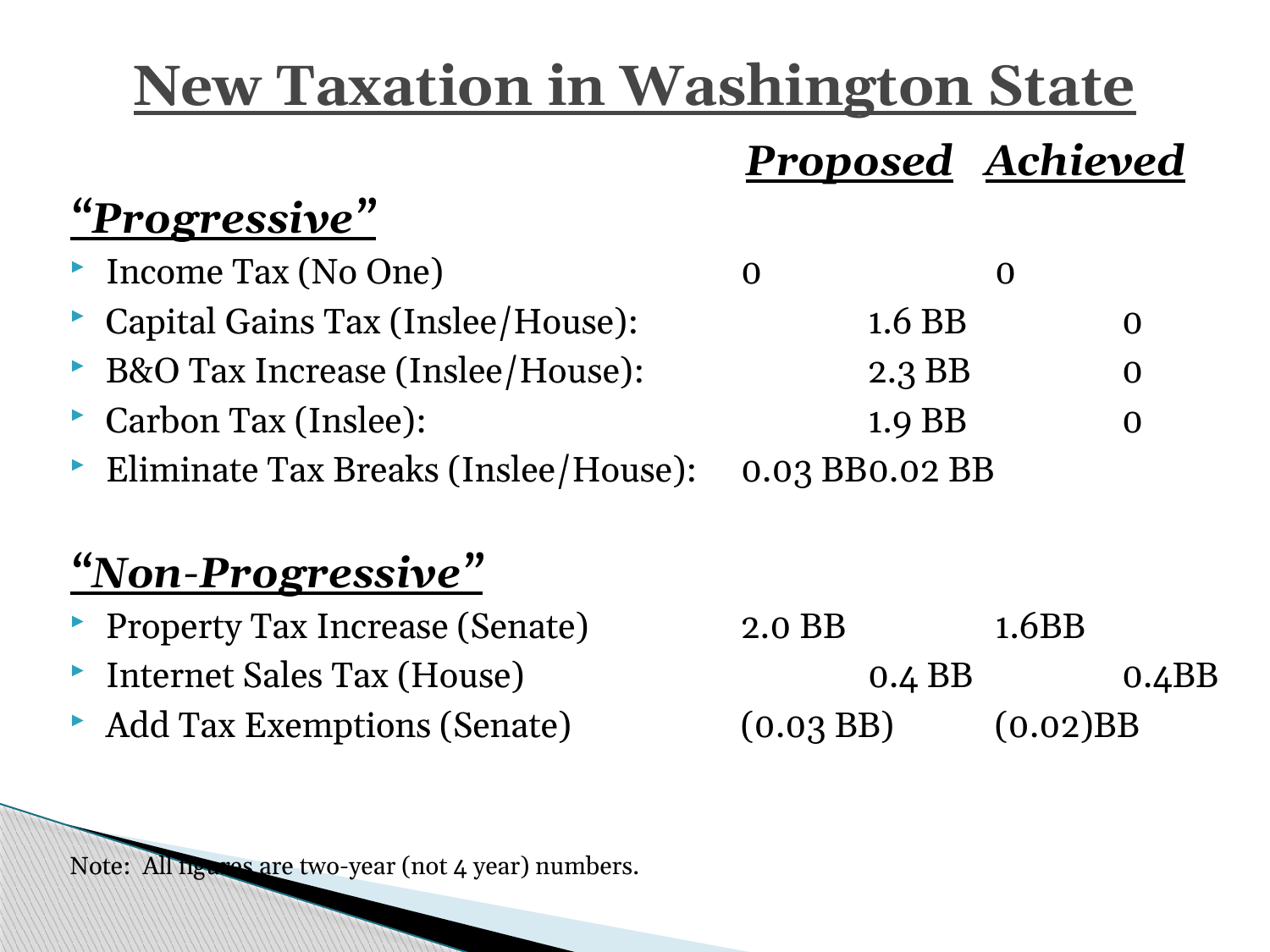

# New Taxation in Washington State
					    Proposed   Achieved
“Progressive”
Income Tax (No One)			0		0
Capital Gains Tax (Inslee/House):  		1.6 BB		0
B&O Tax Increase (Inslee/House):		2.3 BB		0
Carbon Tax (Inslee):				1.9 BB		0
Eliminate Tax Breaks (Inslee/House):	0.03 BB	0.02 BB

“Non-Progressive”
Property Tax Increase (Senate)		2.0 BB		1.6BB
Internet Sales Tax (House)			0.4 BB		0.4BB
Add Tax Exemptions (Senate)		(0.03 BB)	(0.02)BB

Note:  All figures are two-year (not 4 year) numbers.